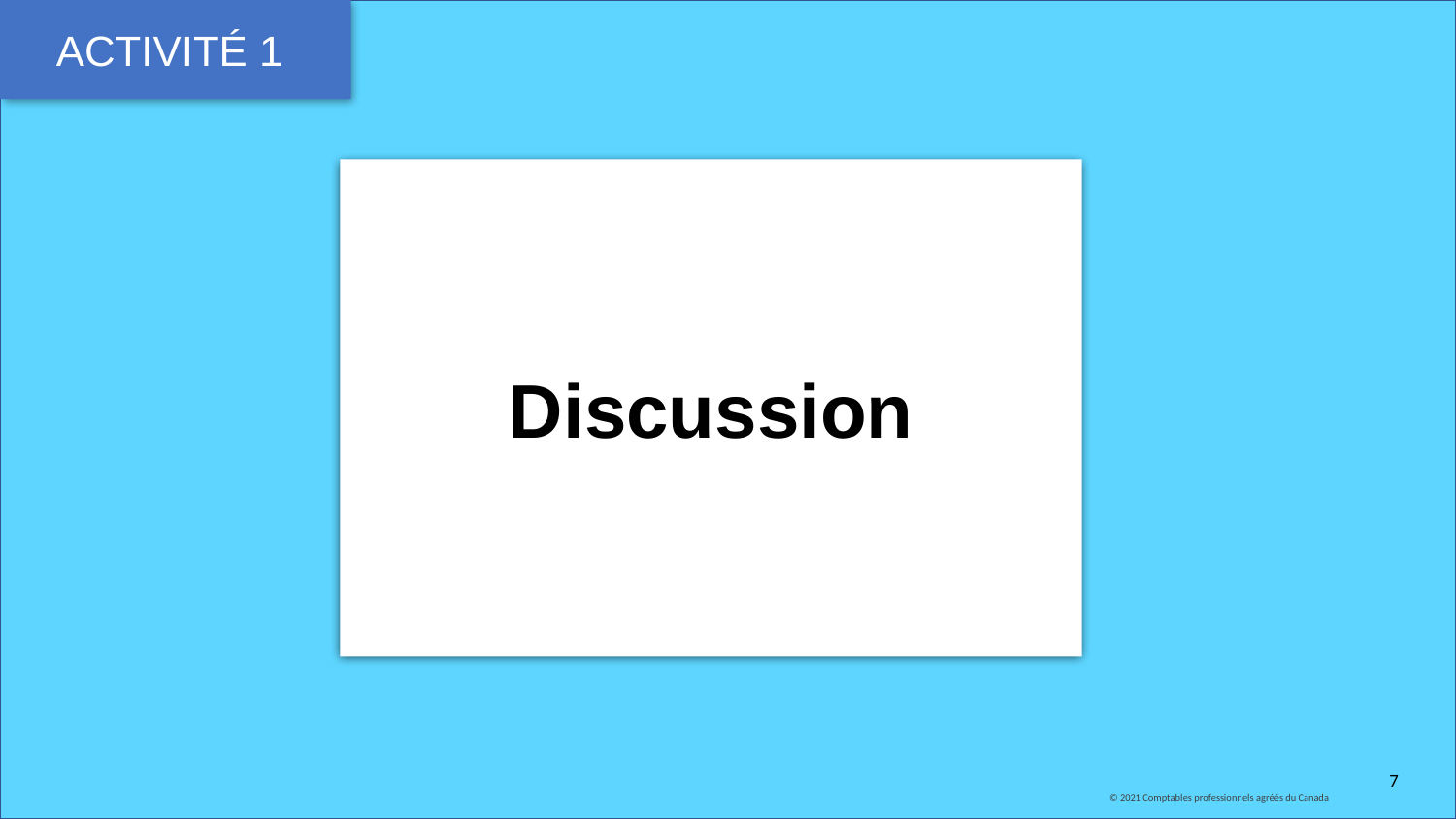

ACTIVITÉ 1
# Discussion
7
© 2021 Comptables professionnels agréés du Canada